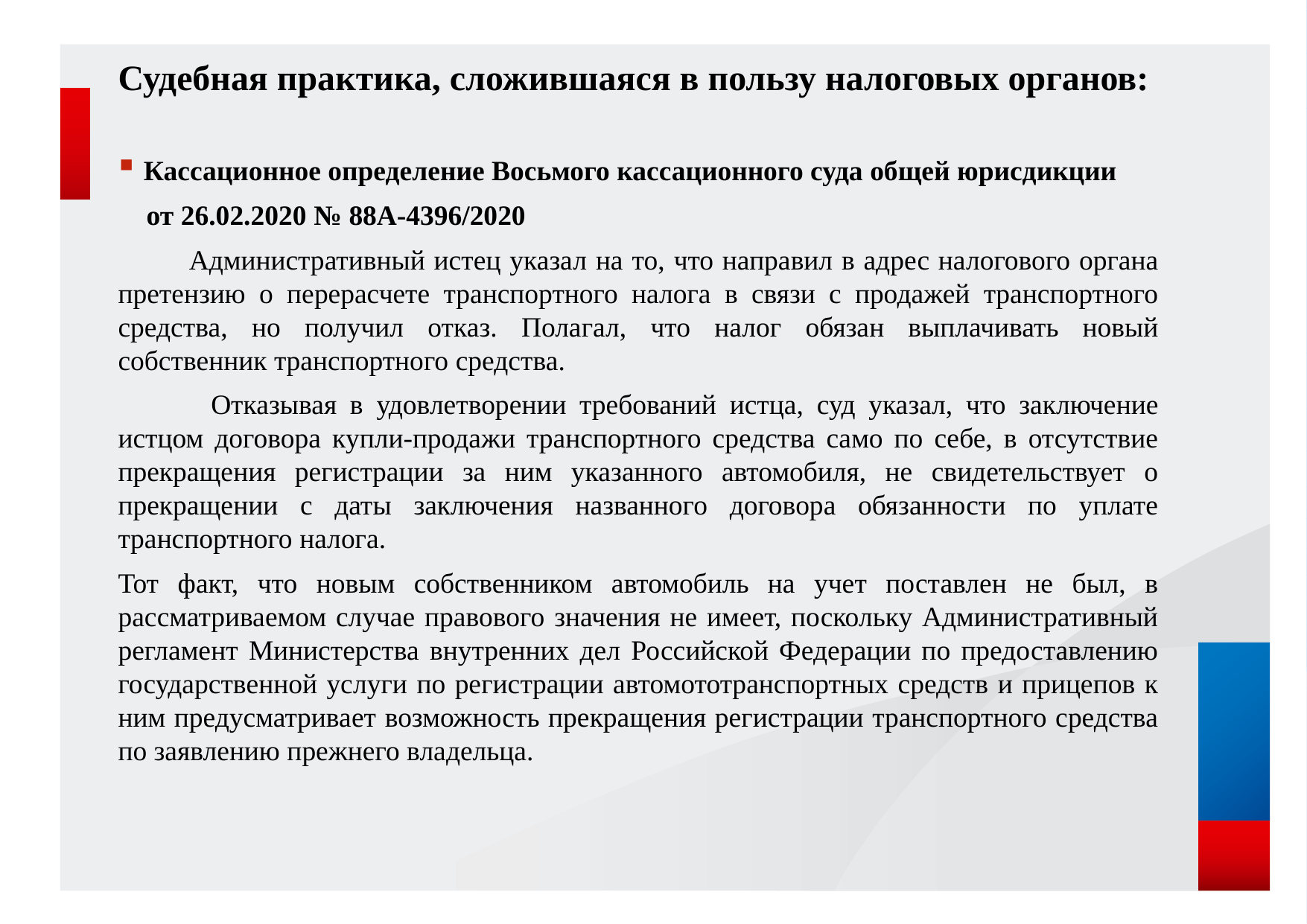

Судебная практика, сложившаяся в пользу налоговых органов:

Кассационное определение Восьмого кассационного суда общей юрисдикции
    от 26.02.2020 № 88А-4396/2020
        Административный истец указал на то, что направил в адрес налогового органа претензию о перерасчете транспортного налога в связи с продажей транспортного средства, но получил отказ. Полагал, что налог обязан выплачивать новый собственник транспортного средства.
       Отказывая в удовлетворении требований истца, суд указал, что заключение истцом договора купли-продажи транспортного средства само по себе, в отсутствие прекращения регистрации за ним указанного автомобиля, не свидетельствует о прекращении с даты заключения названного договора обязанности по уплате транспортного налога.
Тот факт, что новым собственником автомобиль на учет поставлен не был, в рассматриваемом случае правового значения не имеет, поскольку Административный регламент Министерства внутренних дел Российской Федерации по предоставлению государственной услуги по регистрации автомототранспортных средств и прицепов к ним предусматривает возможность прекращения регистрации транспортного средства по заявлению прежнего владельца.

6